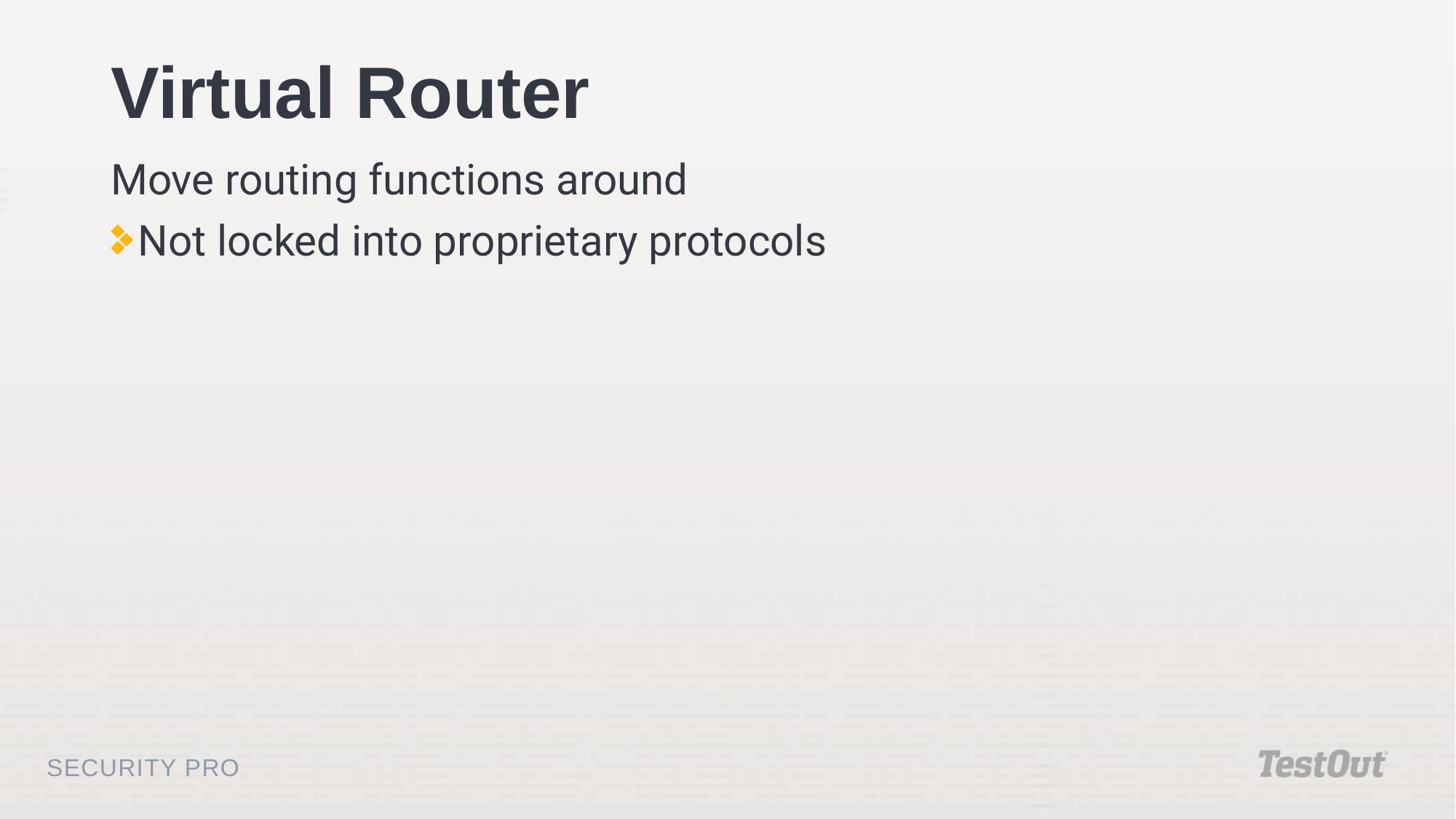

# Virtual Router
Move routing functions around
Not locked into proprietary protocols
Security Pro